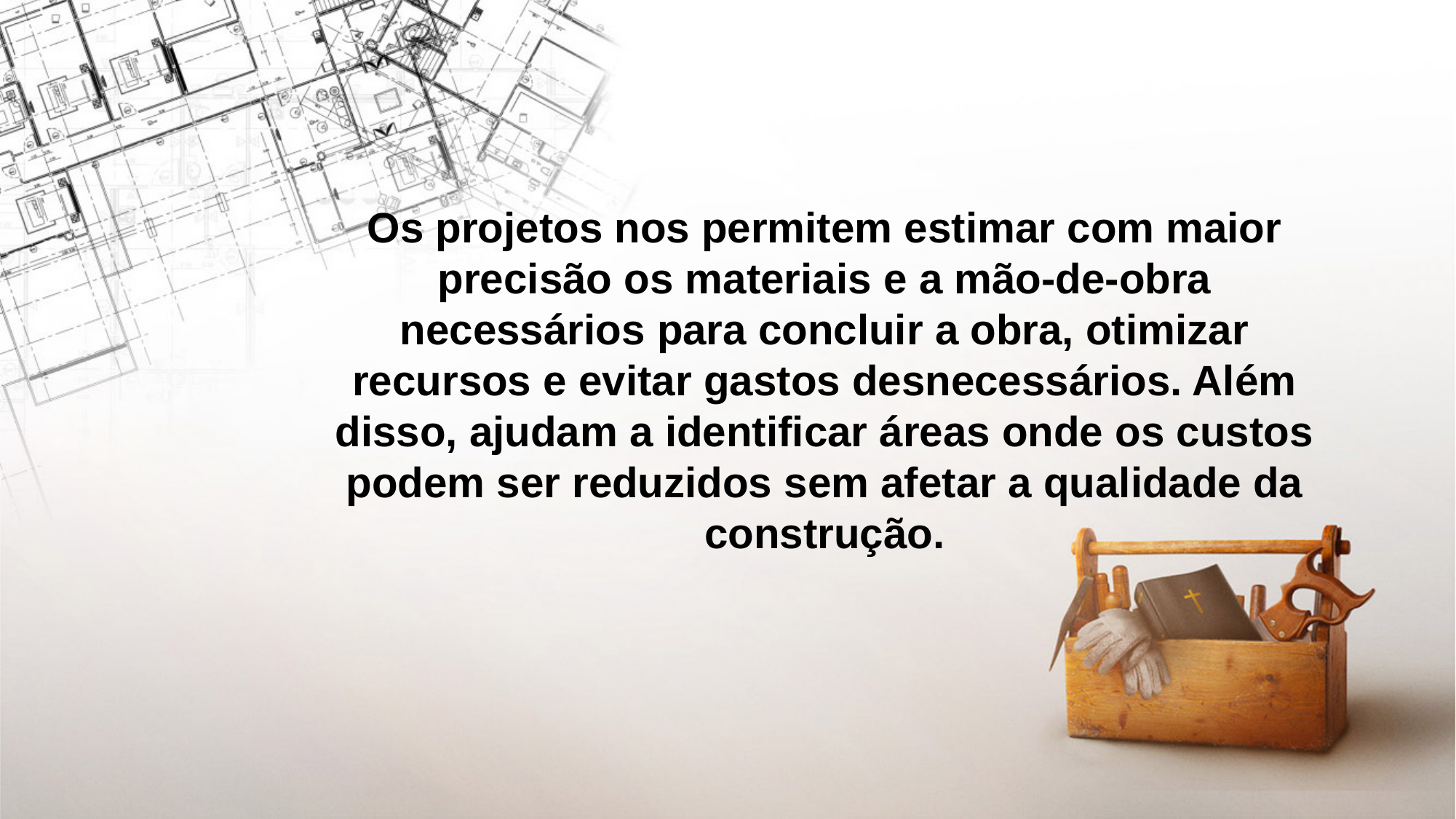

Os projetos nos permitem estimar com maior precisão os materiais e a mão-de-obra necessários para concluir a obra, otimizar recursos e evitar gastos desnecessários. Além disso, ajudam a identificar áreas onde os custos podem ser reduzidos sem afetar a qualidade da construção.